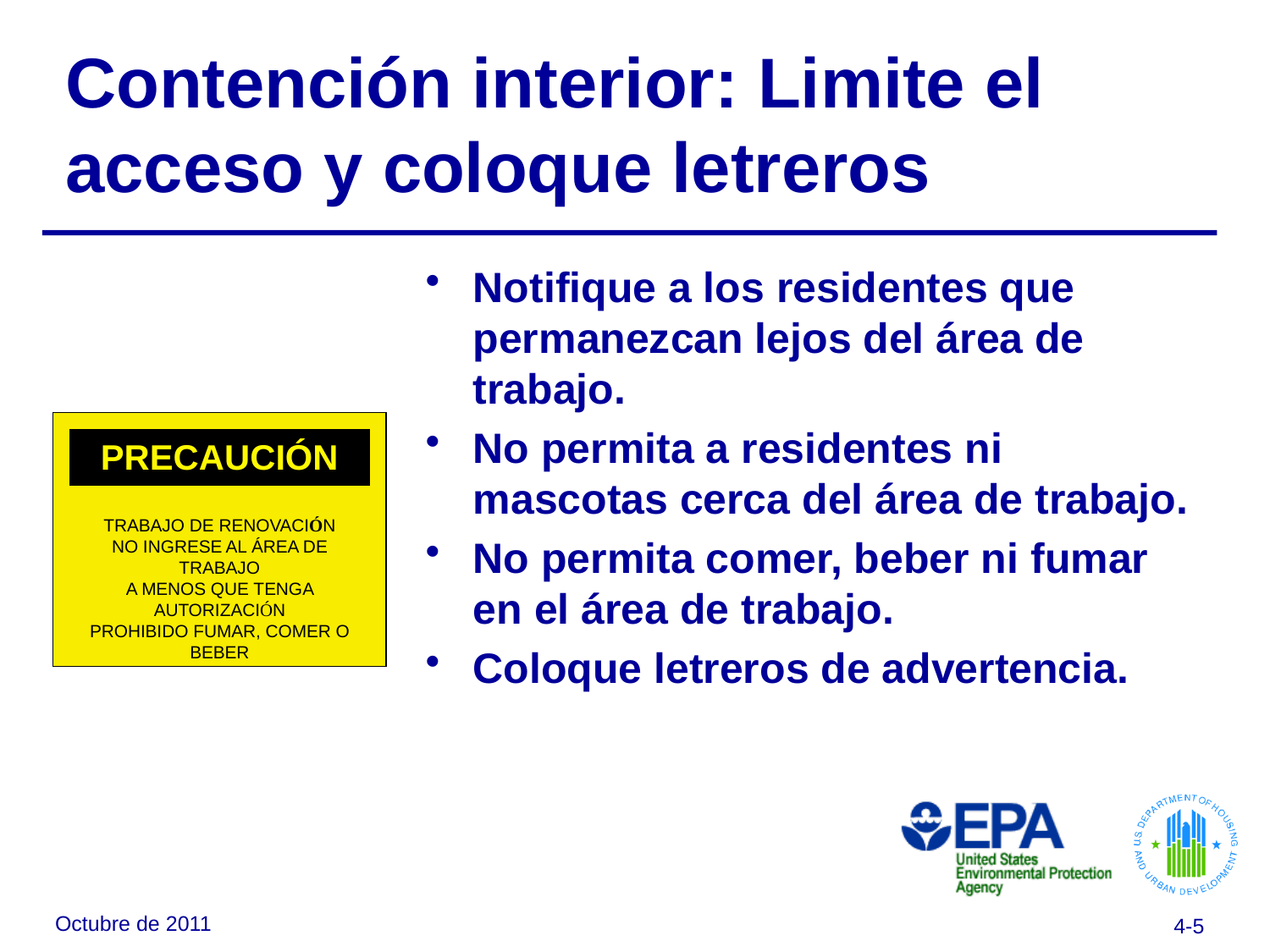

# Contención interior: Limite el acceso y coloque letreros
Notifique a los residentes que permanezcan lejos del área de trabajo.
No permita a residentes ni mascotas cerca del área de trabajo.
No permita comer, beber ni fumar en el área de trabajo.
Coloque letreros de advertencia.

PRECAUCIÓN
TRABAJO DE RENOVACIÓN
NO INGRESE AL ÁREA DE TRABAJO
A MENOS QUE TENGA AUTORIZACIÓN
PROHIBIDO FUMAR, COMER O BEBER
Octubre de 2011
4-5